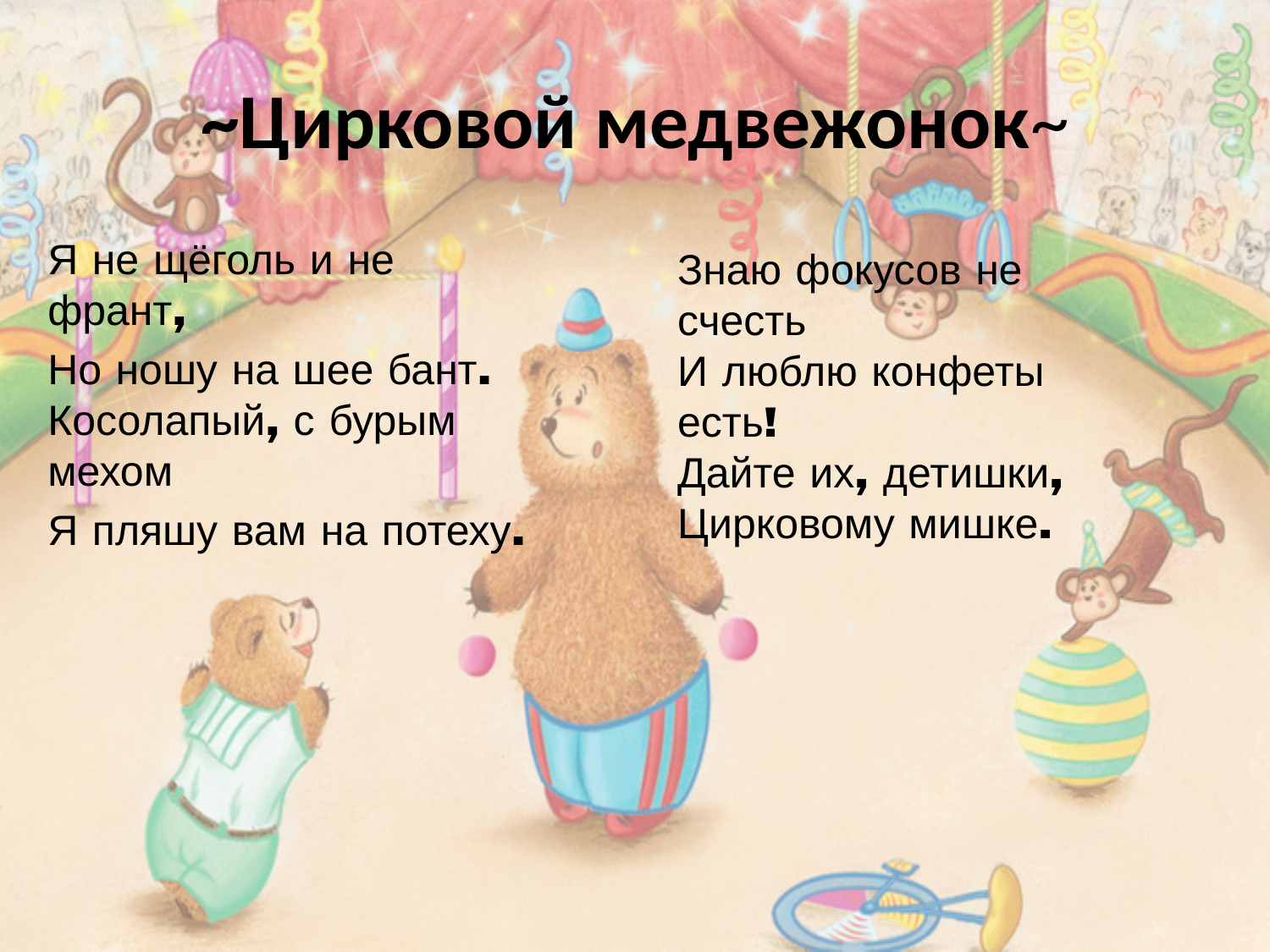

# ~Цирковой медвежонок~
Я не щёголь и не франт,
Но ношу на шее бант.
Косолапый, с бурым мехом
Я пляшу вам на потеху.

Знаю фокусов не счесть
И люблю конфеты есть!
Дайте их, детишки,
Цирковому мишке.